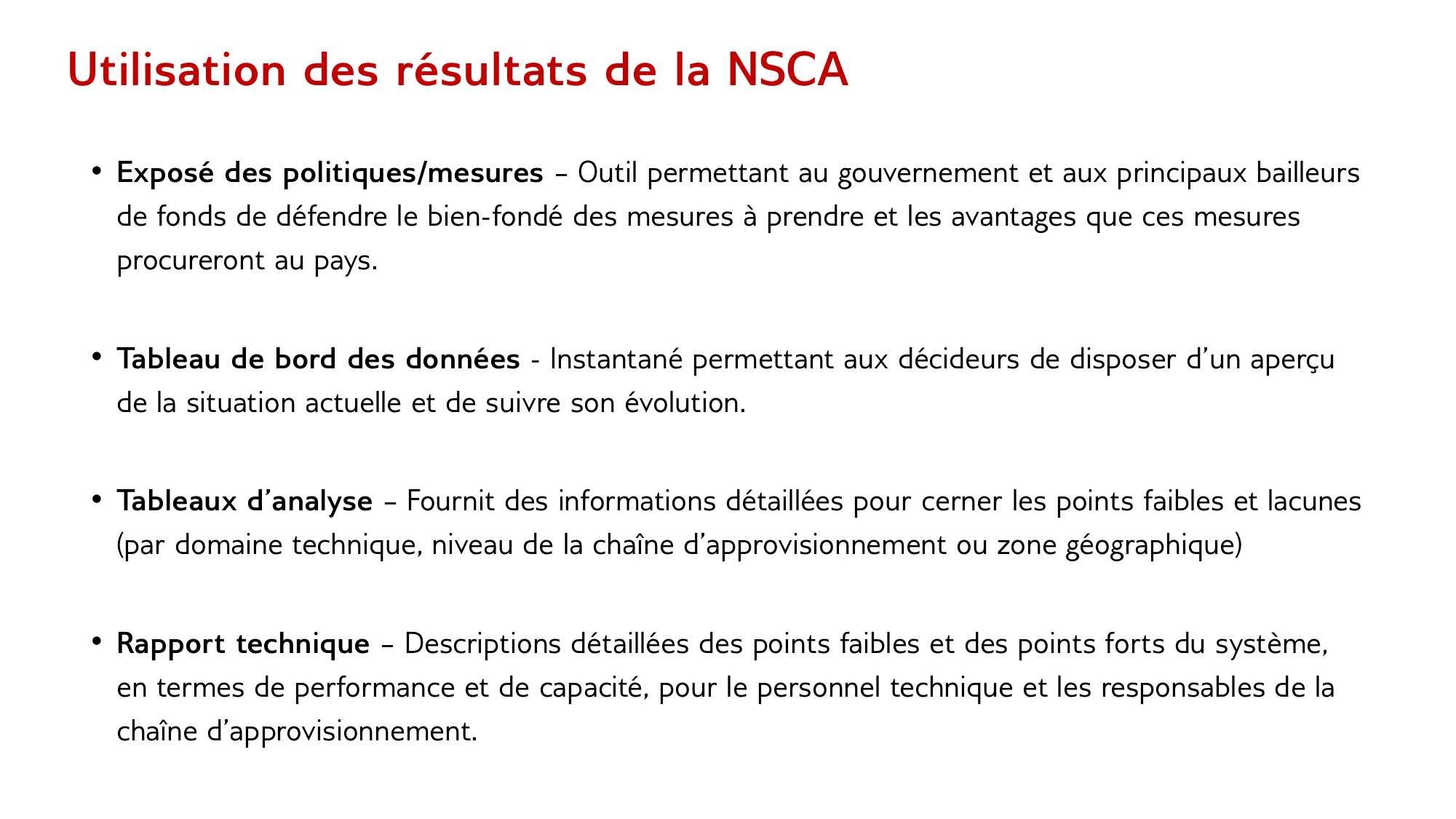

# Utilisation des résultats de la NSCA
Exposé des politiques/mesures – Outil permettant au gouvernement et aux principaux bailleurs de fonds de défendre le bien-fondé des mesures à prendre et les avantages que ces mesures procureront au pays.

Tableau de bord des données - Instantané permettant aux décideurs de disposer d’un aperçu de la situation actuelle et de suivre son évolution.

Tableaux d’analyse – Fournit des informations détaillées pour cerner les points faibles et lacunes (par domaine technique, niveau de la chaîne d’approvisionnement ou zone géographique)

Rapport technique – Descriptions détaillées des points faibles et des points forts du système, en termes de performance et de capacité, pour le personnel technique et les responsables de la chaîne d’approvisionnement.